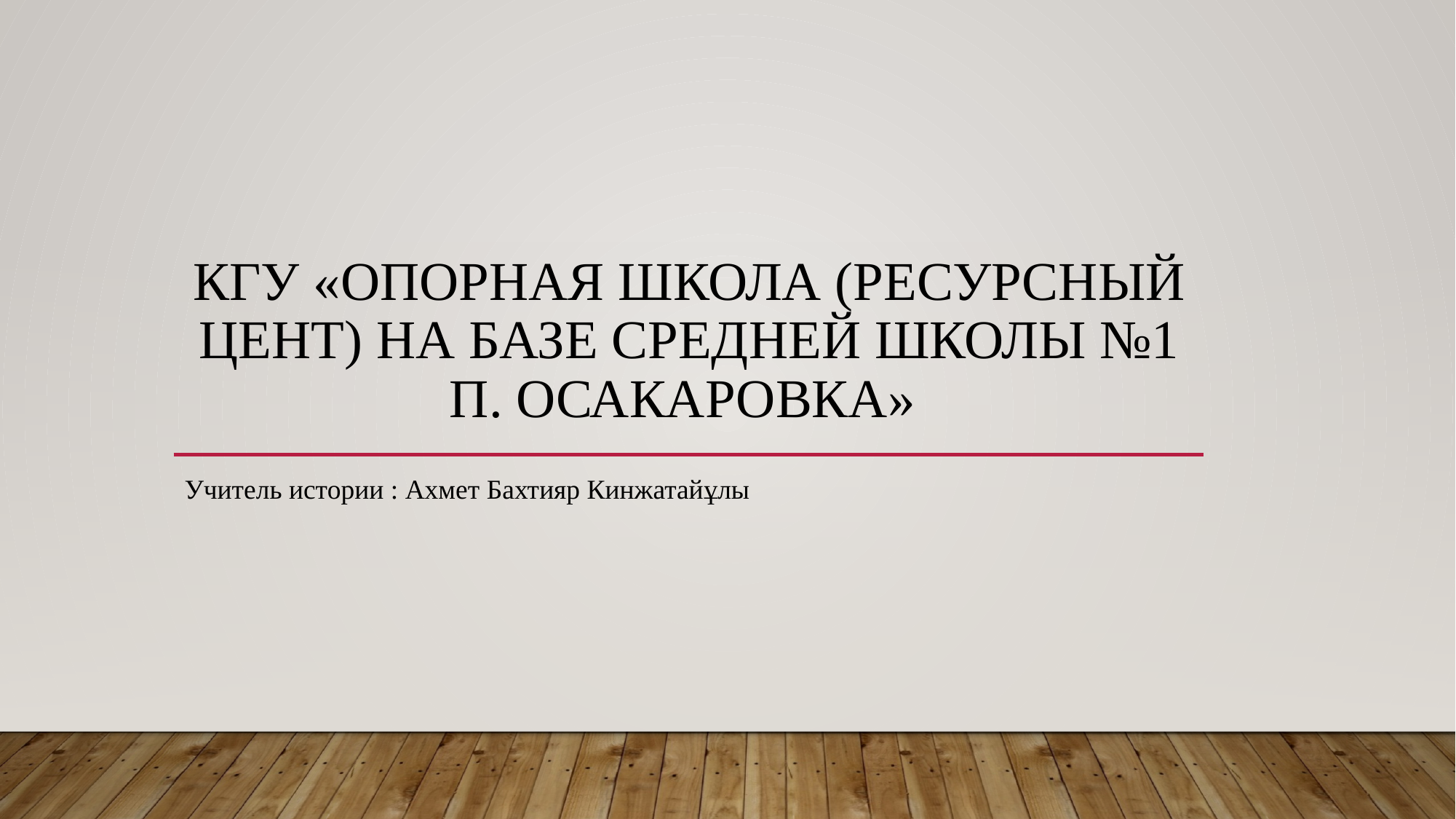

# КГУ «Опорная школа (ресурсный цент) на базе средней школы №1 п. Осакаровка»
Учитель истории : Ахмет Бахтияр Кинжатайұлы